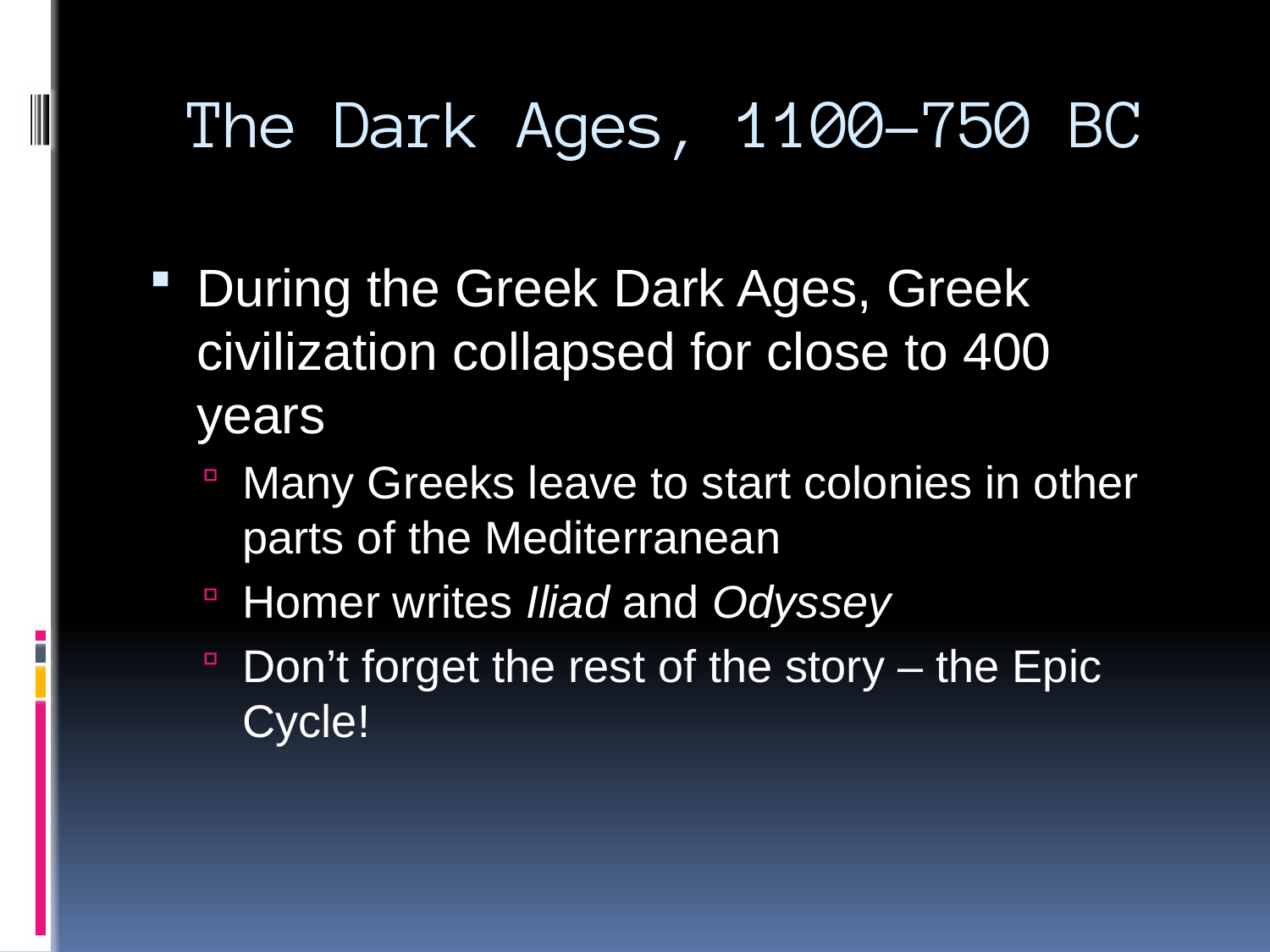

# The Dark Ages, 1100-750 BC
During the Greek Dark Ages, Greek civilization collapsed for close to 400 years
Many Greeks leave to start colonies in other parts of the Mediterranean
Homer writes Iliad and Odyssey
Don’t forget the rest of the story – the Epic Cycle!